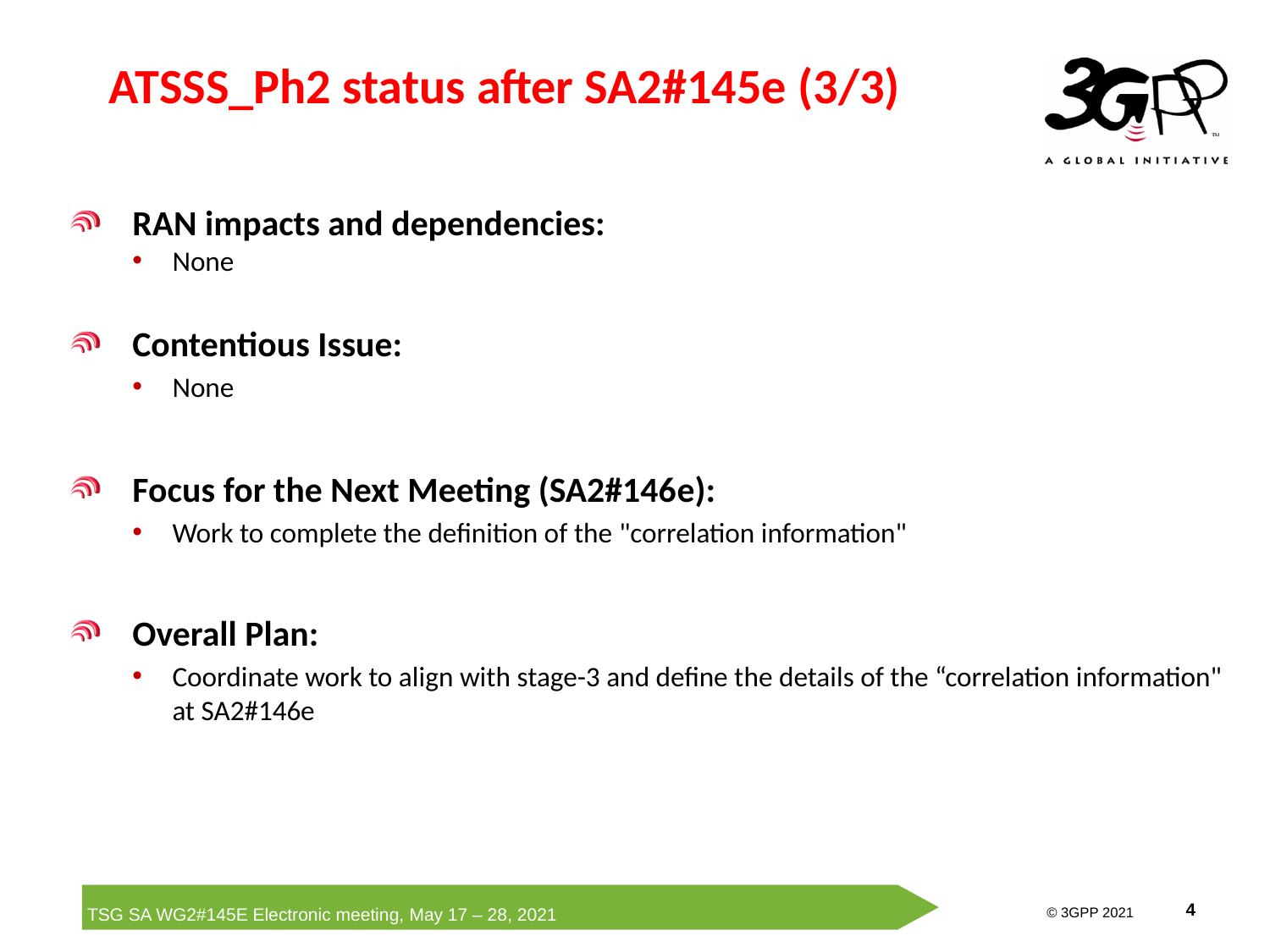

# ATSSS_Ph2 status after SA2#145e (3/3)
RAN impacts and dependencies:
None

Contentious Issue:
None

Focus for the Next Meeting (SA2#146e):
Work to complete the definition of the "correlation information"

Overall Plan:
Coordinate work to align with stage-3 and define the details of the “correlation information" at SA2#146e